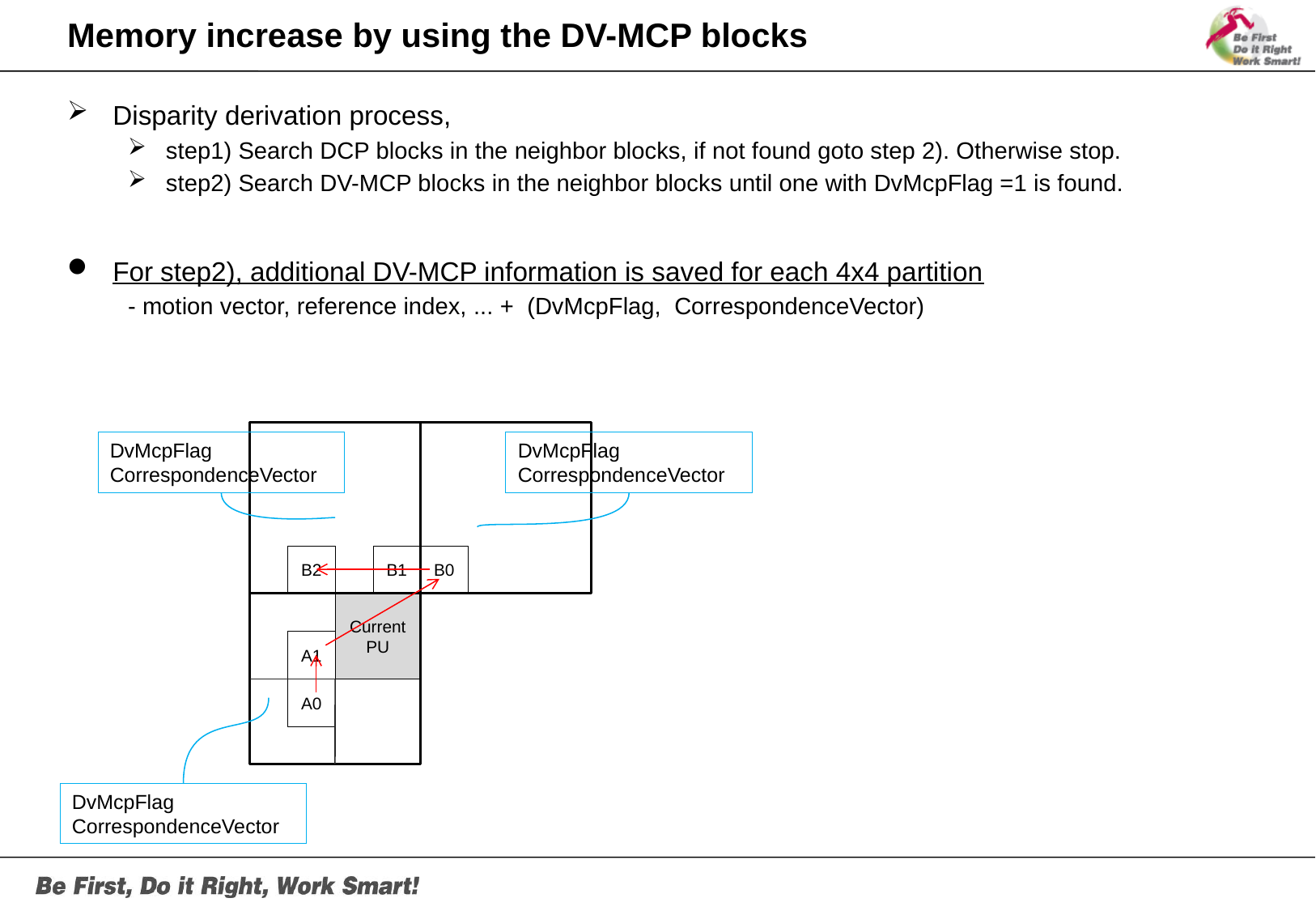

# Memory increase by using the DV-MCP blocks
Disparity derivation process,
step1) Search DCP blocks in the neighbor blocks, if not found goto step 2). Otherwise stop.
step2) Search DV-MCP blocks in the neighbor blocks until one with DvMcpFlag =1 is found.

For step2), additional DV-MCP information is saved for each 4x4 partition
- motion vector, reference index, ... +  (DvMcpFlag,  CorrespondenceVector)

DvMcpFlag
CorrespondenceVector
DvMcpFlag
CorrespondenceVector
B2
B1
B0

Current
PU
A1
A0
DvMcpFlag
CorrespondenceVector